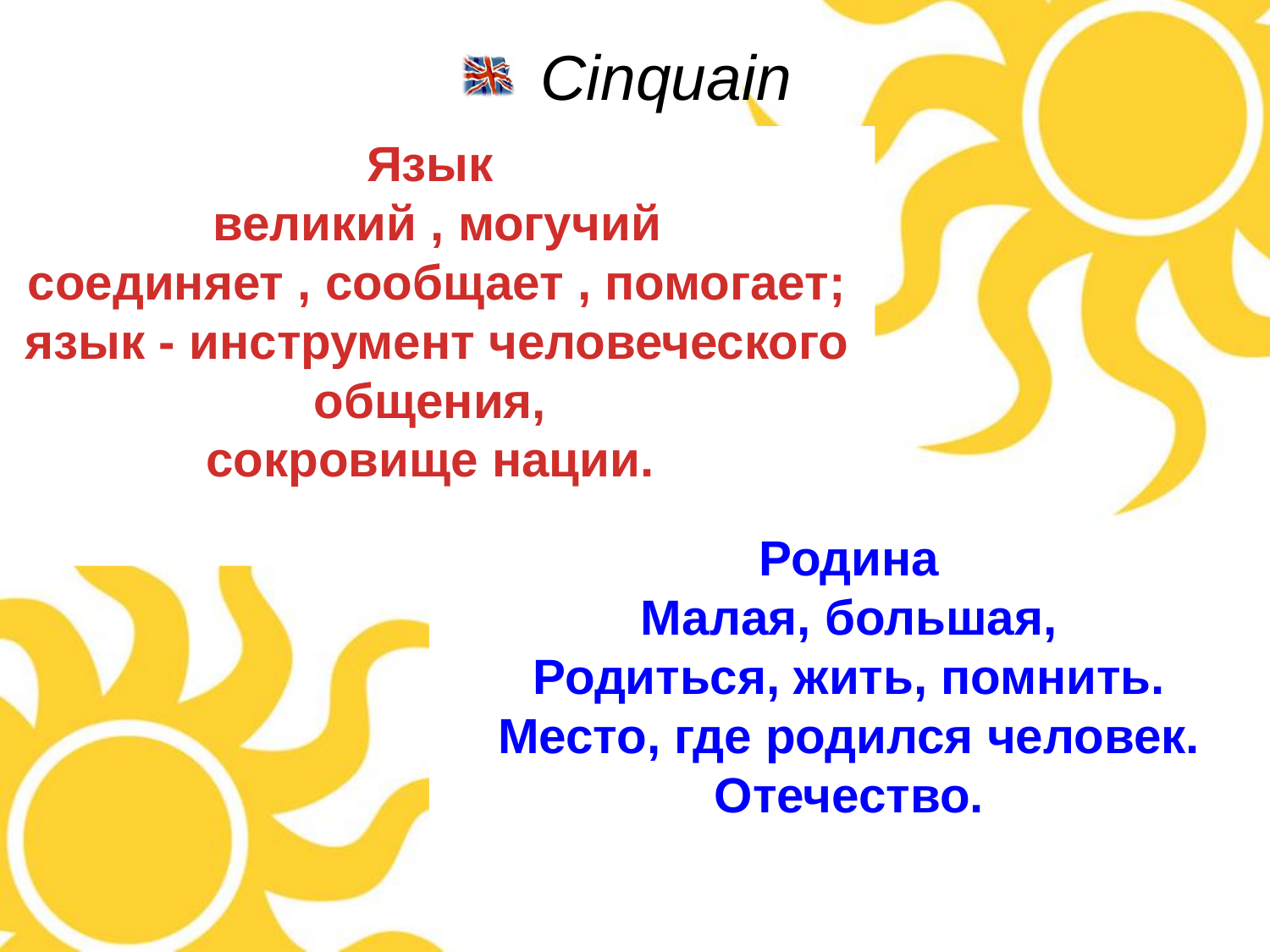

# Cinquain
Язык 
великий , могучий
 соединяет , сообщает , помогает; 
язык - инструмент человеческого общения, 
сокровище нации.

Родина
Малая, большая,
Родиться, жить, помнить.
Место, где родился человек.
Отечество.